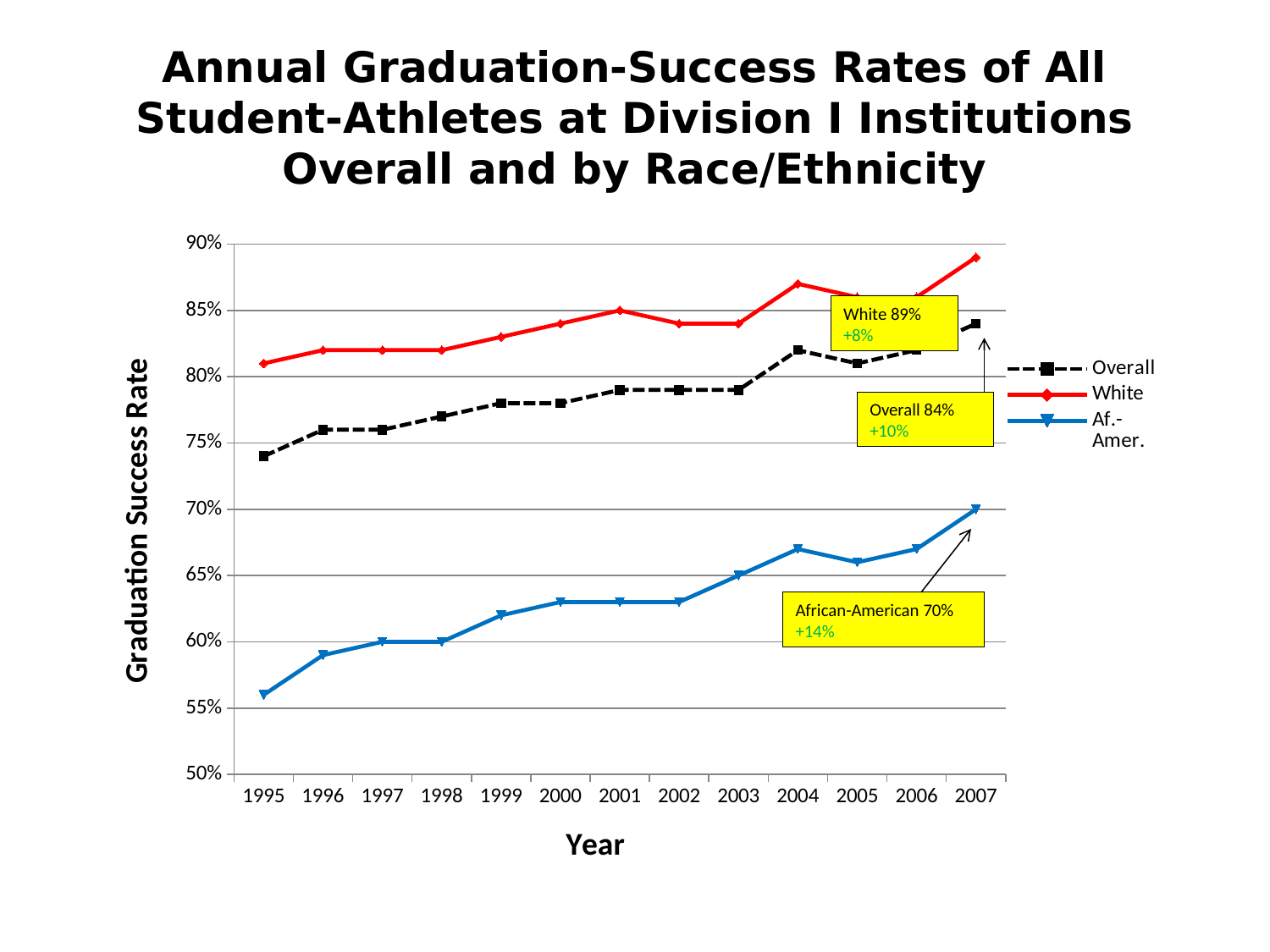

# Annual Graduation-Success Rates of All Student-Athletes at Division I Institutions Overall and by Race/Ethnicity

### Chart

| Category | Overall | White | Af.-Amer. |
|---|---|---|---|
| 1995 | 0.74 | 0.81 | 0.56 |
| 1996 | 0.76 | 0.82 | 0.59 |
| 1997 | 0.76 | 0.82 | 0.6 |
| 1998 | 0.77 | 0.82 | 0.6 |
| 1999 | 0.78 | 0.83 | 0.62 |
| 2000 | 0.78 | 0.84 | 0.63 |
| 2001 | 0.79 | 0.85 | 0.63 |
| 2002 | 0.79 | 0.84 | 0.63 |
| 2003 | 0.79 | 0.84 | 0.65 |
| 2004 | 0.82 | 0.87 | 0.67 |
| 2005 | 0.81 | 0.86 | 0.66 |
| 2006 | 0.82 | 0.86 | 0.67 |
| 2007 | 0.84 | 0.89 | 0.7 |
White 89% +8%
Overall 84% +10%
African-American 70% +14%